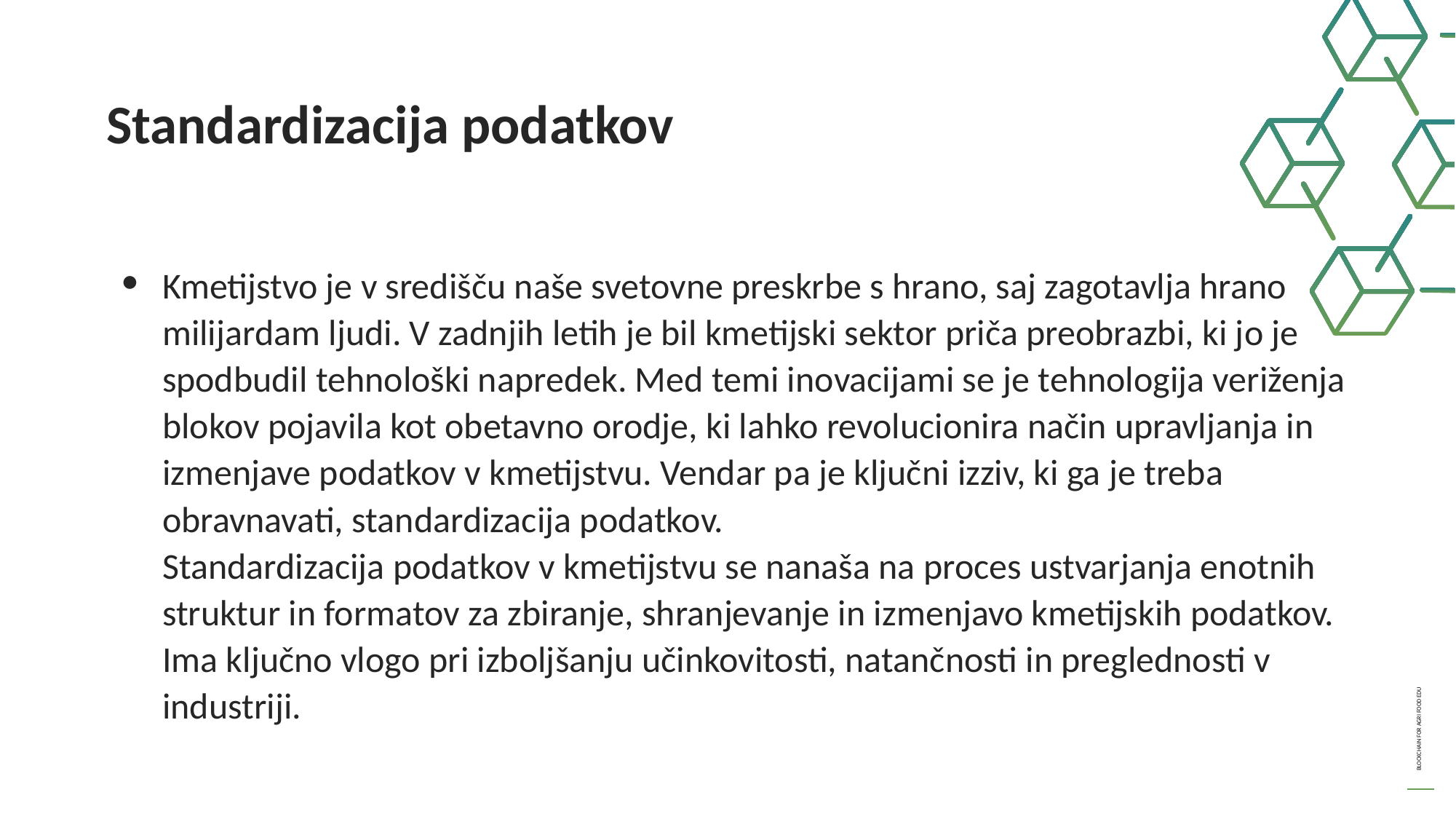

Standardizacija podatkov
Kmetijstvo je v središču naše svetovne preskrbe s hrano, saj zagotavlja hrano milijardam ljudi. V zadnjih letih je bil kmetijski sektor priča preobrazbi, ki jo je spodbudil tehnološki napredek. Med temi inovacijami se je tehnologija veriženja blokov pojavila kot obetavno orodje, ki lahko revolucionira način upravljanja in izmenjave podatkov v kmetijstvu. Vendar pa je ključni izziv, ki ga je treba obravnavati, standardizacija podatkov.
Standardizacija podatkov v kmetijstvu se nanaša na proces ustvarjanja enotnih struktur in formatov za zbiranje, shranjevanje in izmenjavo kmetijskih podatkov. Ima ključno vlogo pri izboljšanju učinkovitosti, natančnosti in preglednosti v industriji.